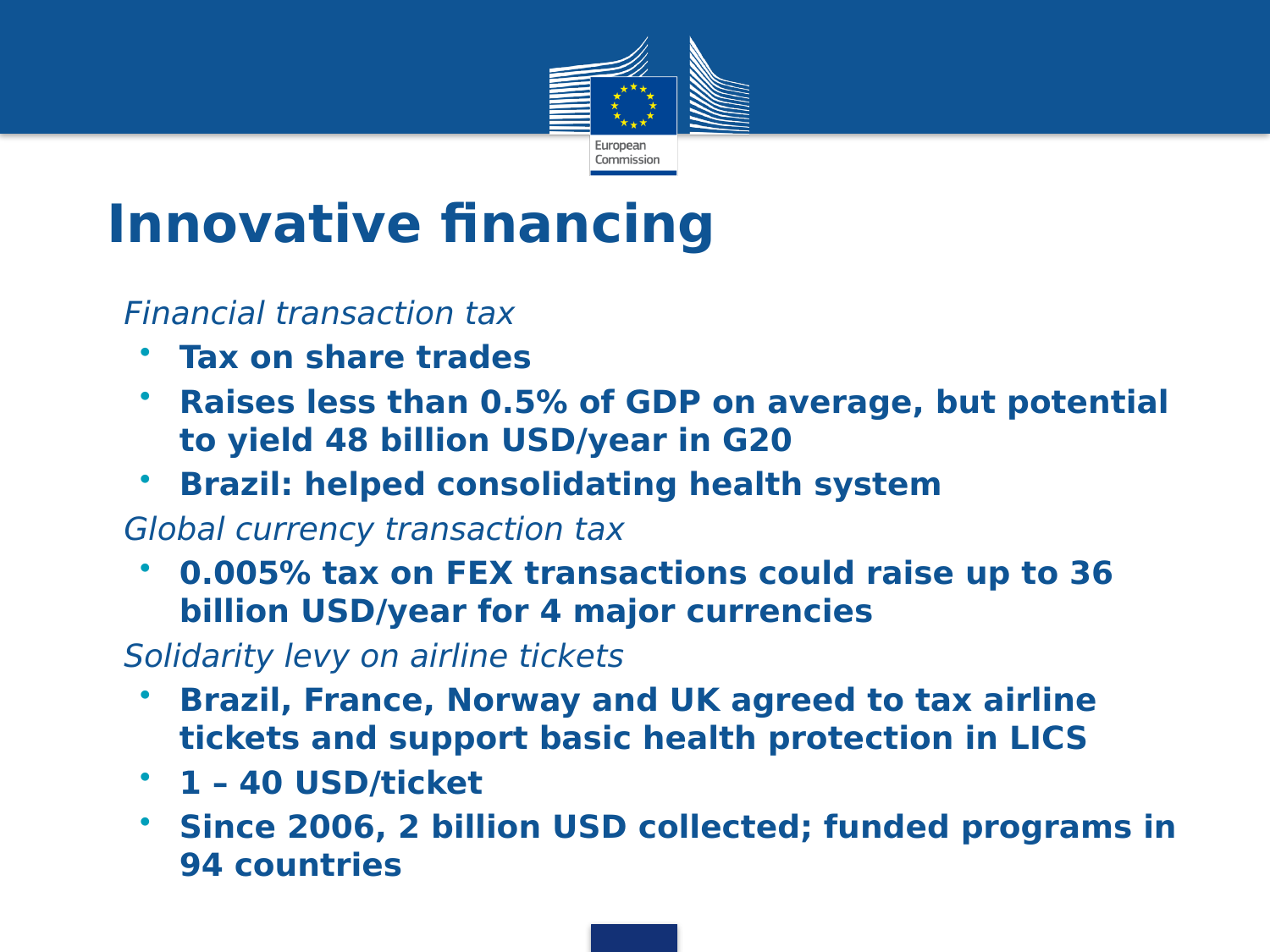

# Innovative financing
Financial transaction tax
Tax on share trades
Raises less than 0.5% of GDP on average, but potential to yield 48 billion USD/year in G20
Brazil: helped consolidating health system
Global currency transaction tax
0.005% tax on FEX transactions could raise up to 36 billion USD/year for 4 major currencies
Solidarity levy on airline tickets
Brazil, France, Norway and UK agreed to tax airline tickets and support basic health protection in LICS
1 – 40 USD/ticket
Since 2006, 2 billion USD collected; funded programs in 94 countries